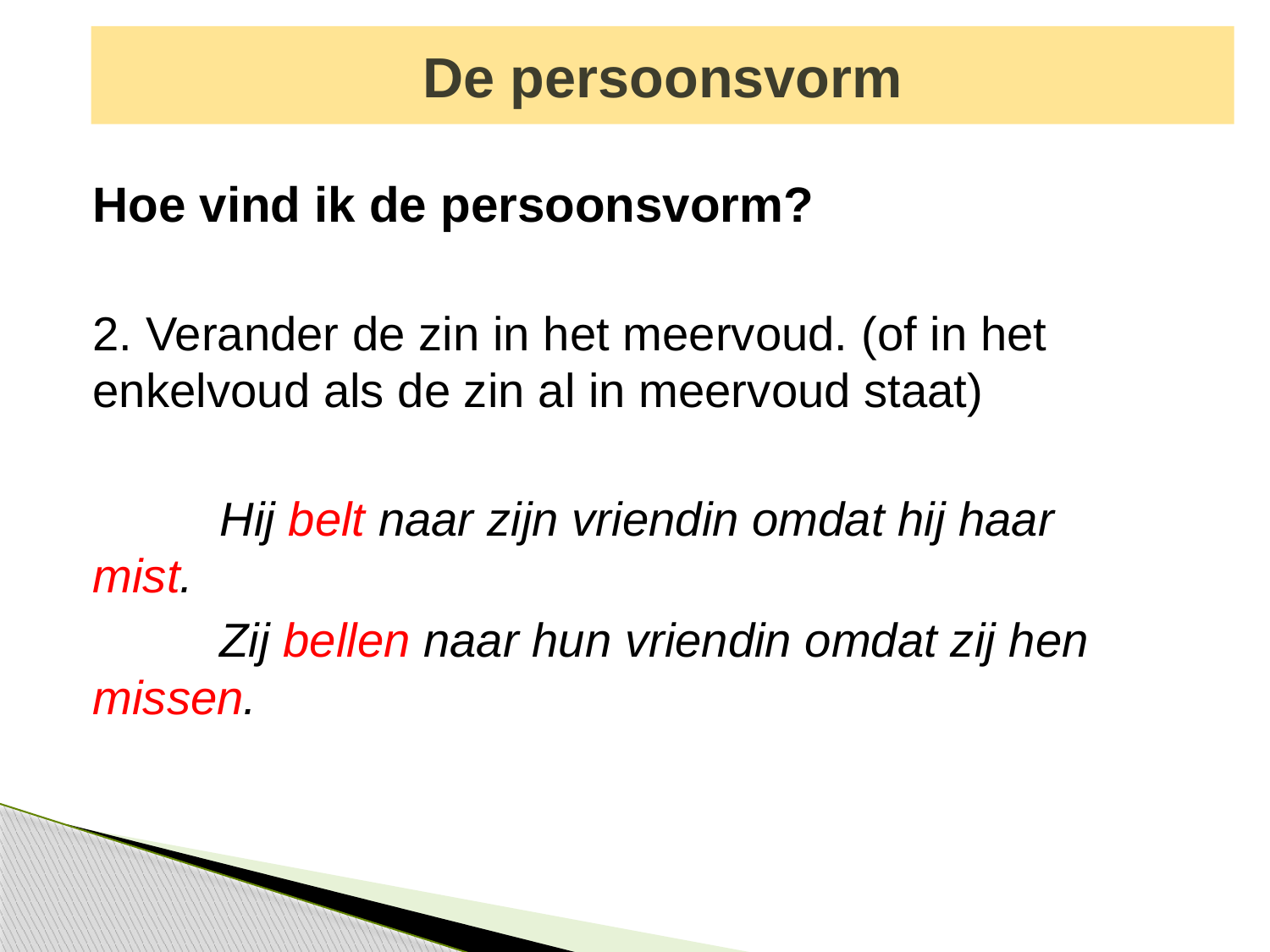

# De persoonsvorm
Hoe vind ik de persoonsvorm?

2. Verander de zin in het meervoud. (of in het enkelvoud als de zin al in meervoud staat)

	Hij belt naar zijn vriendin omdat hij haar 	mist.
	Zij bellen naar hun vriendin omdat zij hen 	missen.